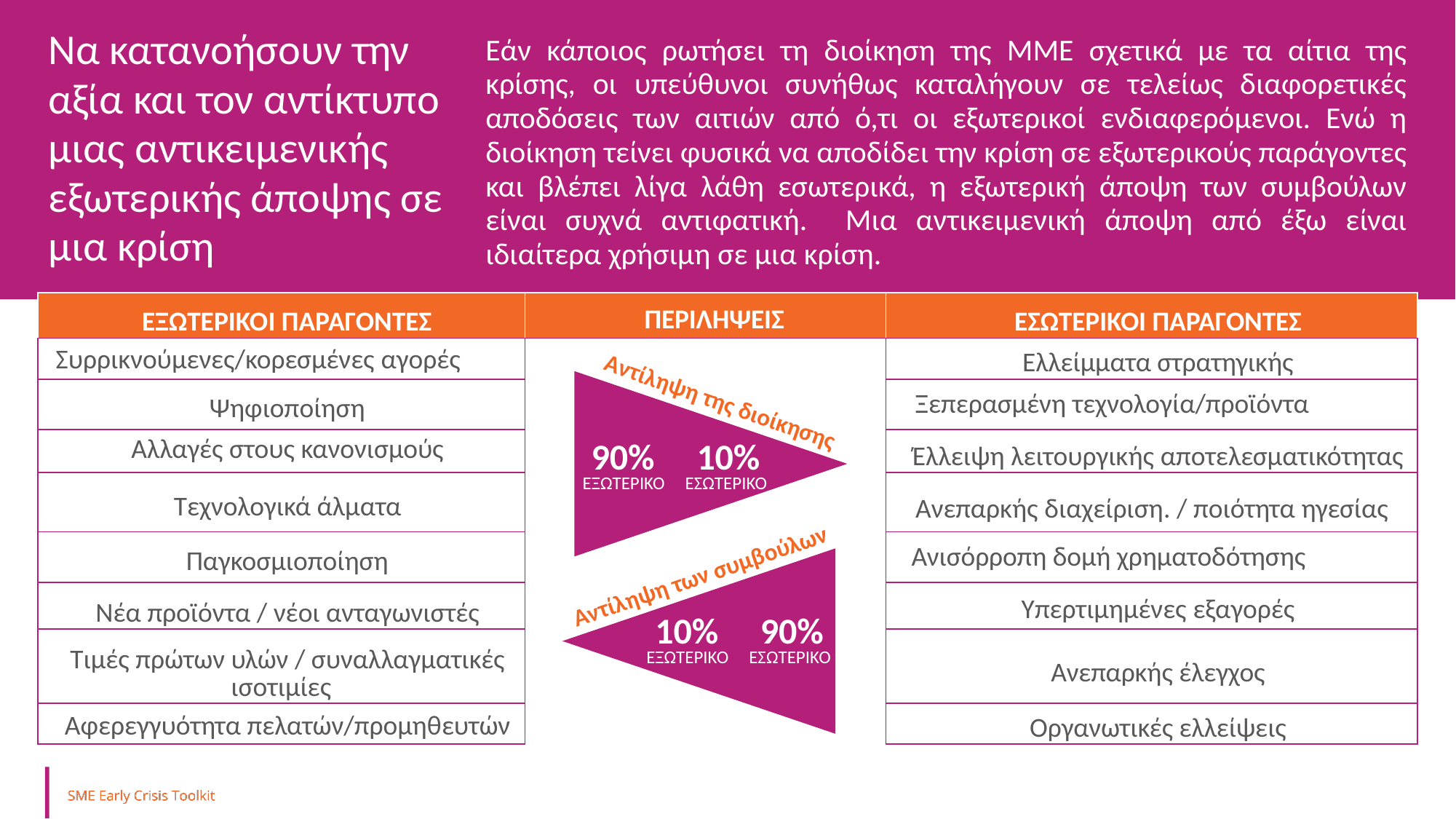

Να κατανοήσουν την αξία και τον αντίκτυπο μιας αντικειμενικής εξωτερικής άποψης σε μια κρίση
Εάν κάποιος ρωτήσει τη διοίκηση της ΜΜΕ σχετικά με τα αίτια της κρίσης, οι υπεύθυνοι συνήθως καταλήγουν σε τελείως διαφορετικές αποδόσεις των αιτιών από ό,τι οι εξωτερικοί ενδιαφερόμενοι. Ενώ η διοίκηση τείνει φυσικά να αποδίδει την κρίση σε εξωτερικούς παράγοντες και βλέπει λίγα λάθη εσωτερικά, η εξωτερική άποψη των συμβούλων είναι συχνά αντιφατική.  Μια αντικειμενική άποψη από έξω είναι ιδιαίτερα χρήσιμη σε μια κρίση.

| ΕΞΩΤΕΡΙΚΟΊ ΠΑΡΆΓΟΝΤΕΣ | ΠΕΡΙΛΗΨΕΙΣ | ΕΣΩΤΕΡΙΚΟΊ ΠΑΡΆΓΟΝΤΕΣ |
| --- | --- | --- |
| Συρρικνούμενες/κορεσμένες αγορές |  | Ελλείμματα στρατηγικής |
| Ψηφιοποίηση |  | Ξεπερασμένη τεχνολογία/προϊόντα |
| Αλλαγές στους κανονισμούς |  | Έλλειψη λειτουργικής αποτελεσματικότητας |
| Τεχνολογικά άλματα |  | Ανεπαρκής διαχείριση. / ποιότητα ηγεσίας |
| Παγκοσμιοποίηση |  | Ανισόρροπη δομή χρηματοδότησης |
| Νέα προϊόντα / νέοι ανταγωνιστές |  | Υπερτιμημένες εξαγορές |
| Τιμές πρώτων υλών / συναλλαγματικές ισοτιμίες |  | Ανεπαρκής έλεγχος |
| Αφερεγγυότητα πελατών/προμηθευτών |  | Οργανωτικές ελλείψεις |

90%
10%
ΕΞΩΤΕΡΙΚΟ
ΕΣΩΤΕΡΙΚΟ
Αντίληψη της διοίκησης

10%
90%
ΕΞΩΤΕΡΙΚΟ
ΕΣΩΤΕΡΙΚΟ
Αντίληψη των συμβούλων